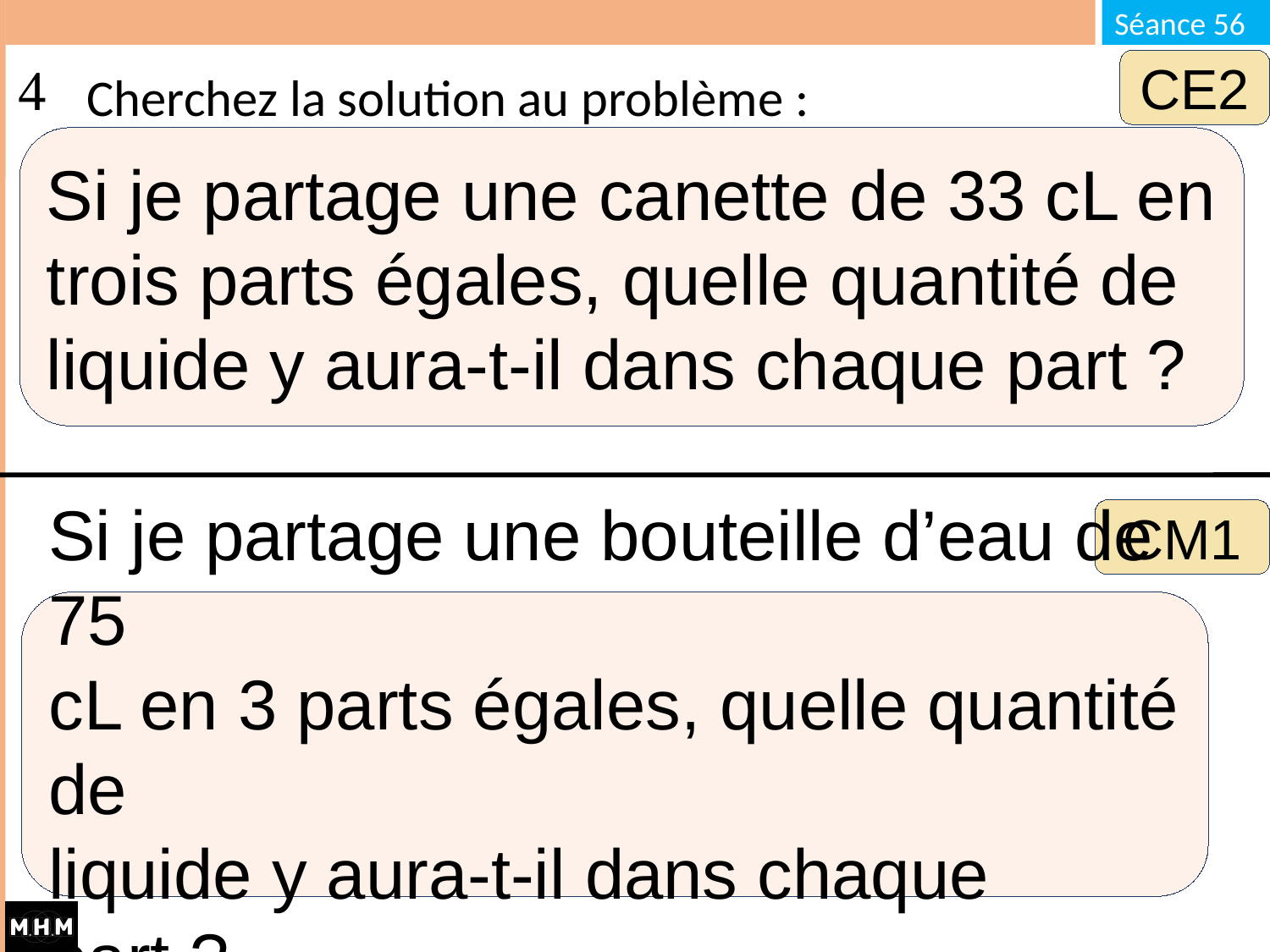

# Cherchez la solution au problème :
CE2
Si je partage une canette de 33 cL en
trois parts égales, quelle quantité de
liquide y aura-t-il dans chaque part ?

CM1
Si je partage une bouteille d’eau de 75
cL en 3 parts égales, quelle quantité de
liquide y aura-t-il dans chaque part ?